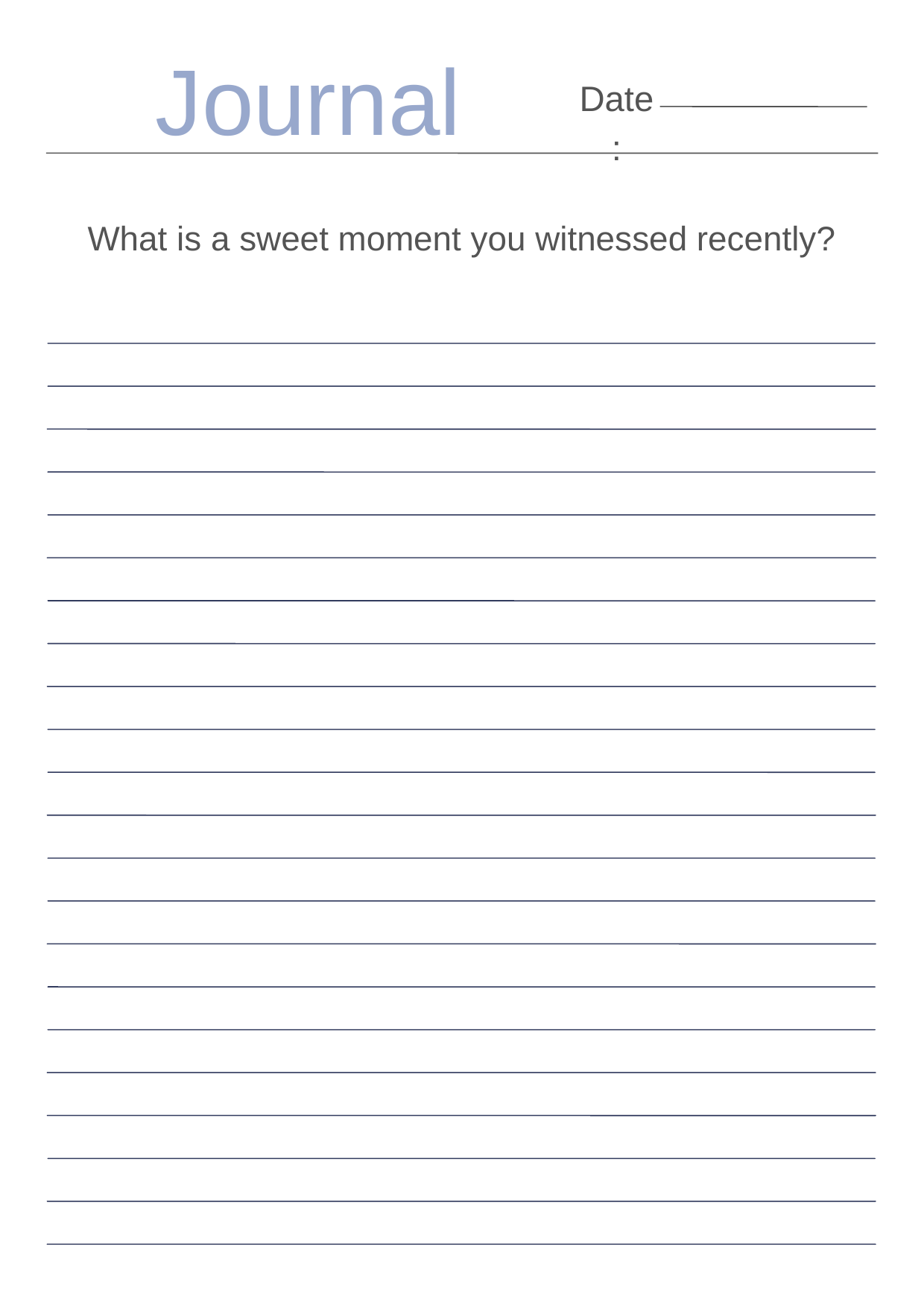

Journal
Date:

What is a sweet moment you witnessed recently?